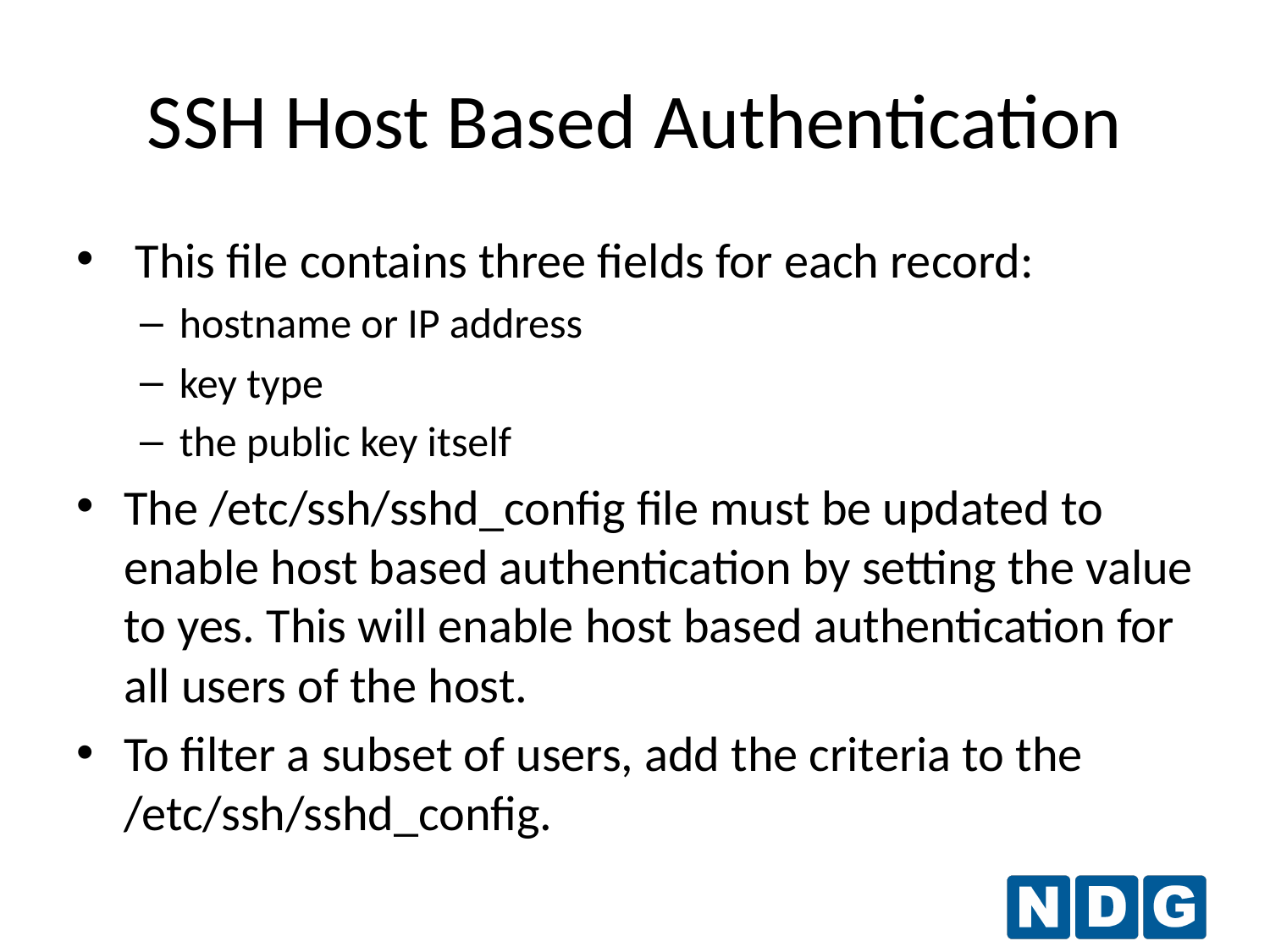

# SSH Host Based Authentication
 This file contains three fields for each record:
hostname or IP address
key type
the public key itself
The /etc/ssh/sshd_config file must be updated to enable host based authentication by setting the value to yes. This will enable host based authentication for all users of the host.
To filter a subset of users, add the criteria to the /etc/ssh/sshd_config.